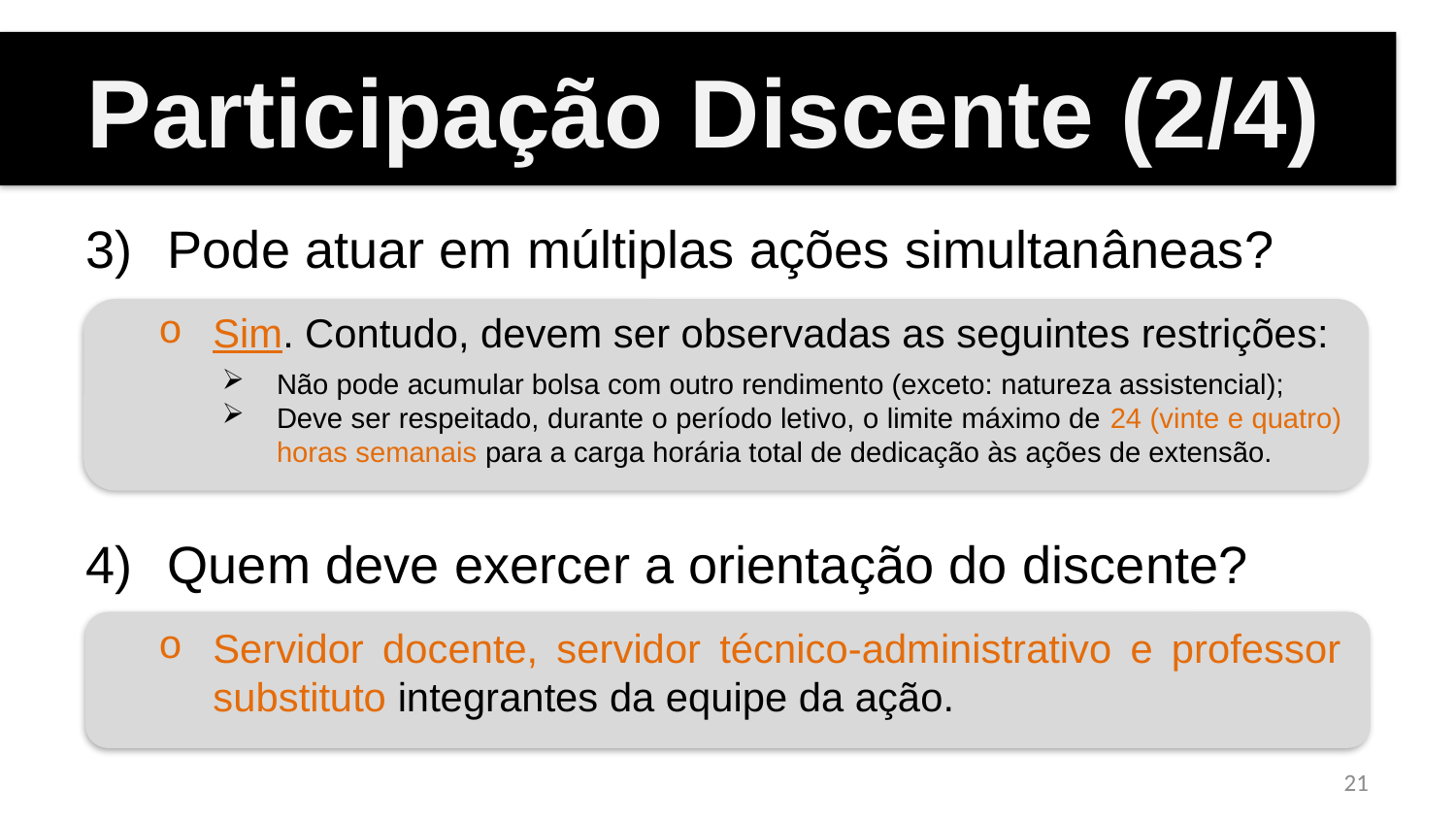

Participação Discente (2/4)
Pode atuar em múltiplas ações simultanâneas?

Sim. Contudo, devem ser observadas as seguintes restrições:

Não pode acumular bolsa com outro rendimento (exceto: natureza assistencial);
Deve ser respeitado, durante o período letivo, o limite máximo de 24 (vinte e quatro) horas semanais para a carga horária total de dedicação às ações de extensão.

Quem deve exercer a orientação do discente?

Servidor docente, servidor técnico-administrativo e professor substituto integrantes da equipe da ação.

21